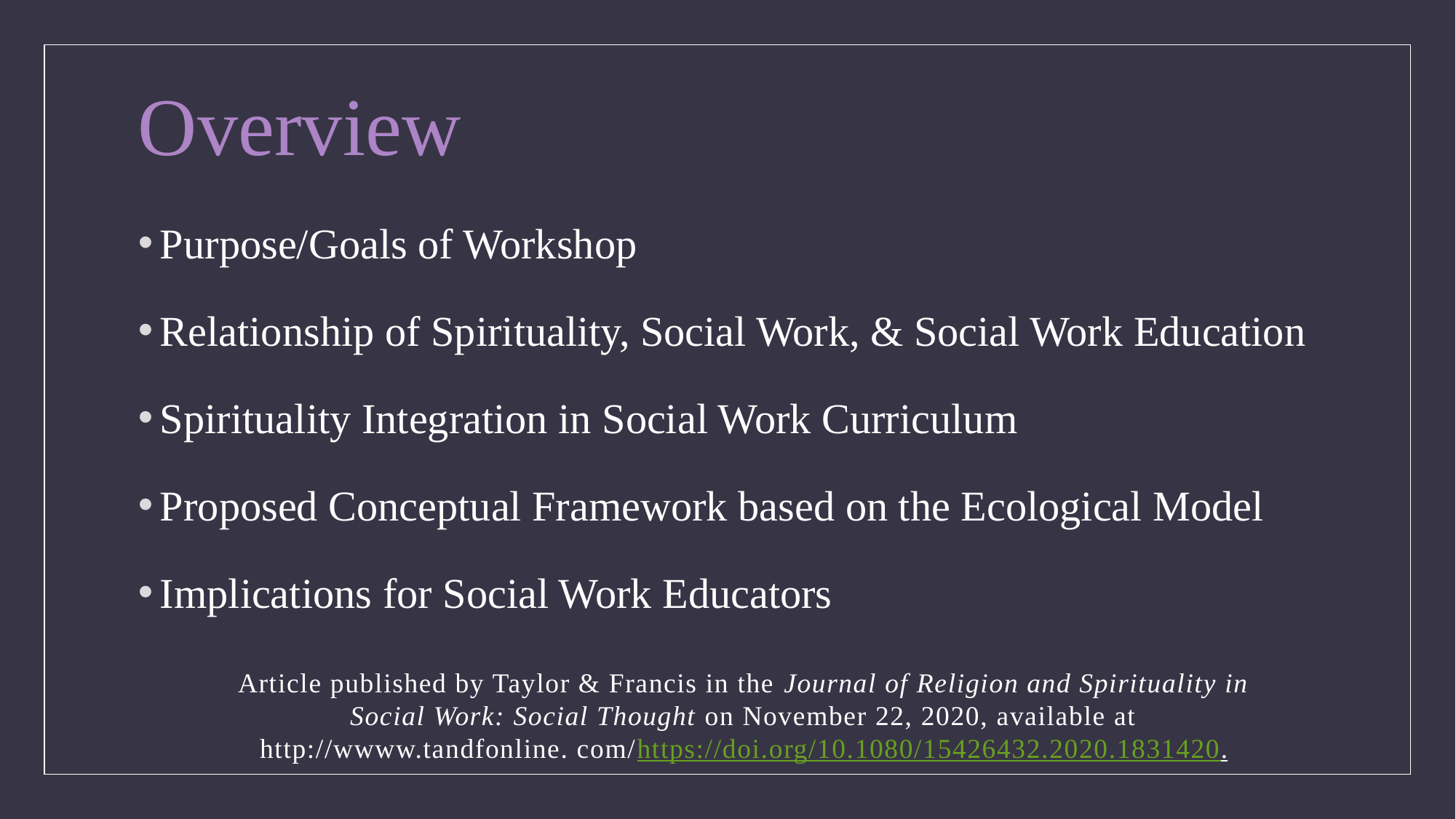

# Overview
Purpose/Goals of Workshop
Relationship of Spirituality, Social Work, & Social Work Education
Spirituality Integration in Social Work Curriculum
Proposed Conceptual Framework based on the Ecological Model
Implications for Social Work Educators
Article published by Taylor & Francis in the Journal of Religion and Spirituality in Social Work: Social Thought on November 22, 2020, available at http://wwww.tandfonline. com/https://doi.org/10.1080/15426432.2020.1831420.